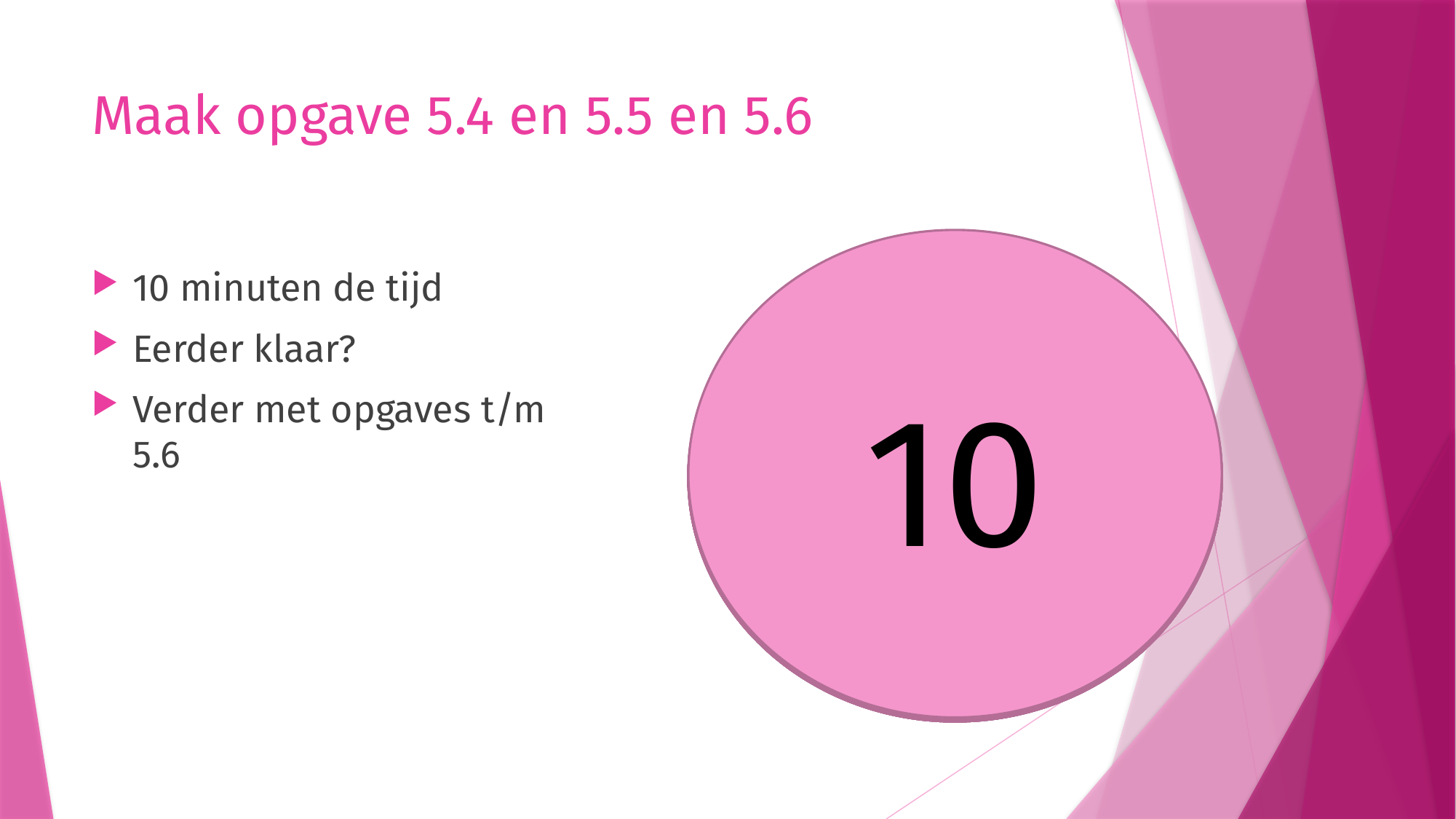

# Maak opgave 5.4 en 5.5 en 5.6
10
9
8
5
6
7
4
3
1
2
10 minuten de tijd
Eerder klaar?
Verder met opgaves t/m 5.6